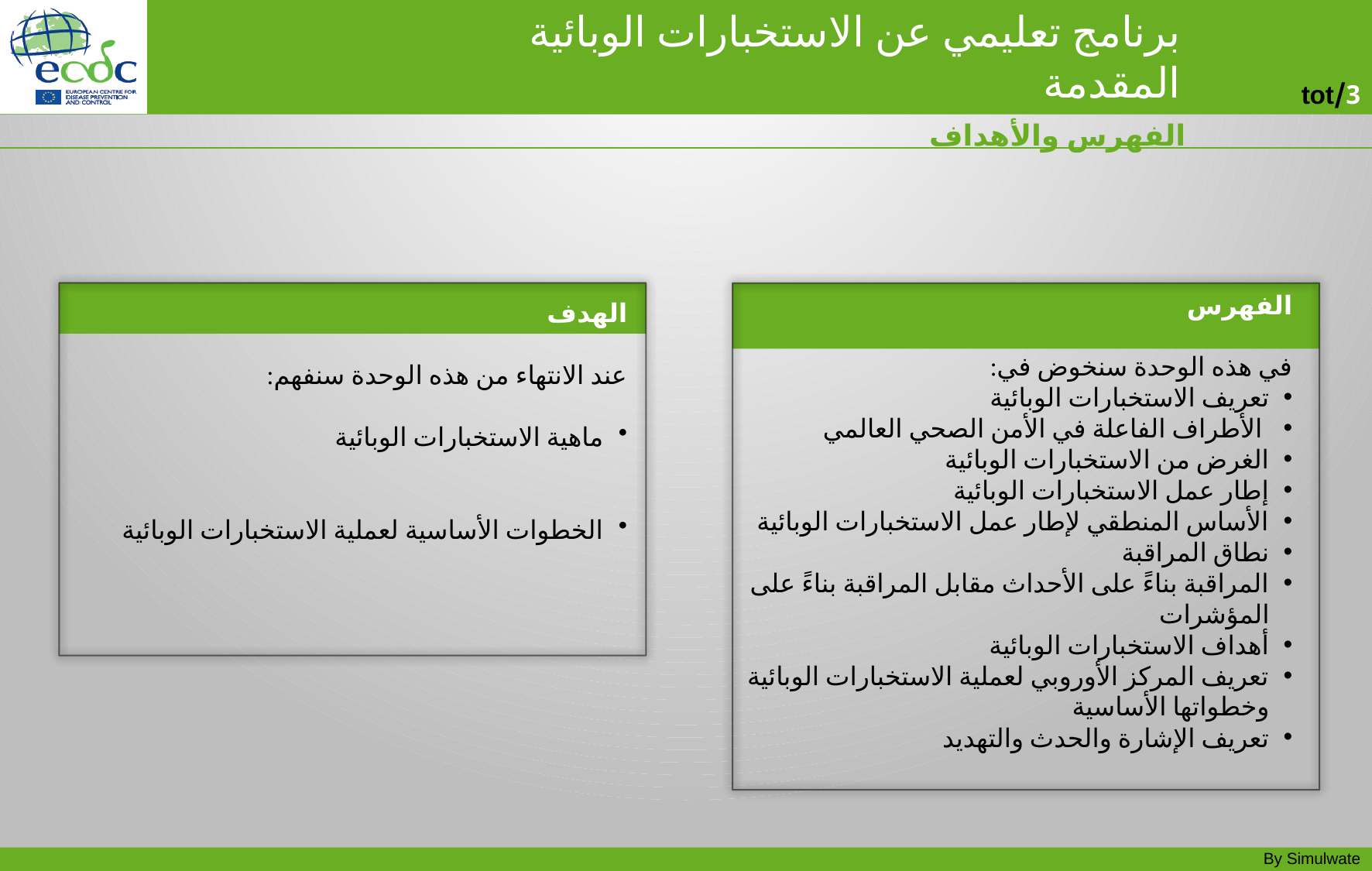

الفهرس والأهداف

الهدف

عند الانتهاء من هذه الوحدة سنفهم:

ماهية الاستخبارات الوبائية

الخطوات الأساسية لعملية الاستخبارات الوبائية
الفهرس

في هذه الوحدة سنخوض في:
تعريف الاستخبارات الوبائية
 الأطراف الفاعلة في الأمن الصحي العالمي
الغرض من الاستخبارات الوبائية
إطار عمل الاستخبارات الوبائية
الأساس المنطقي لإطار عمل الاستخبارات الوبائية
نطاق المراقبة
المراقبة بناءً على الأحداث مقابل المراقبة بناءً على المؤشرات
أهداف الاستخبارات الوبائية
تعريف المركز الأوروبي لعملية الاستخبارات الوبائية وخطواتها الأساسية
تعريف الإشارة والحدث والتهديد